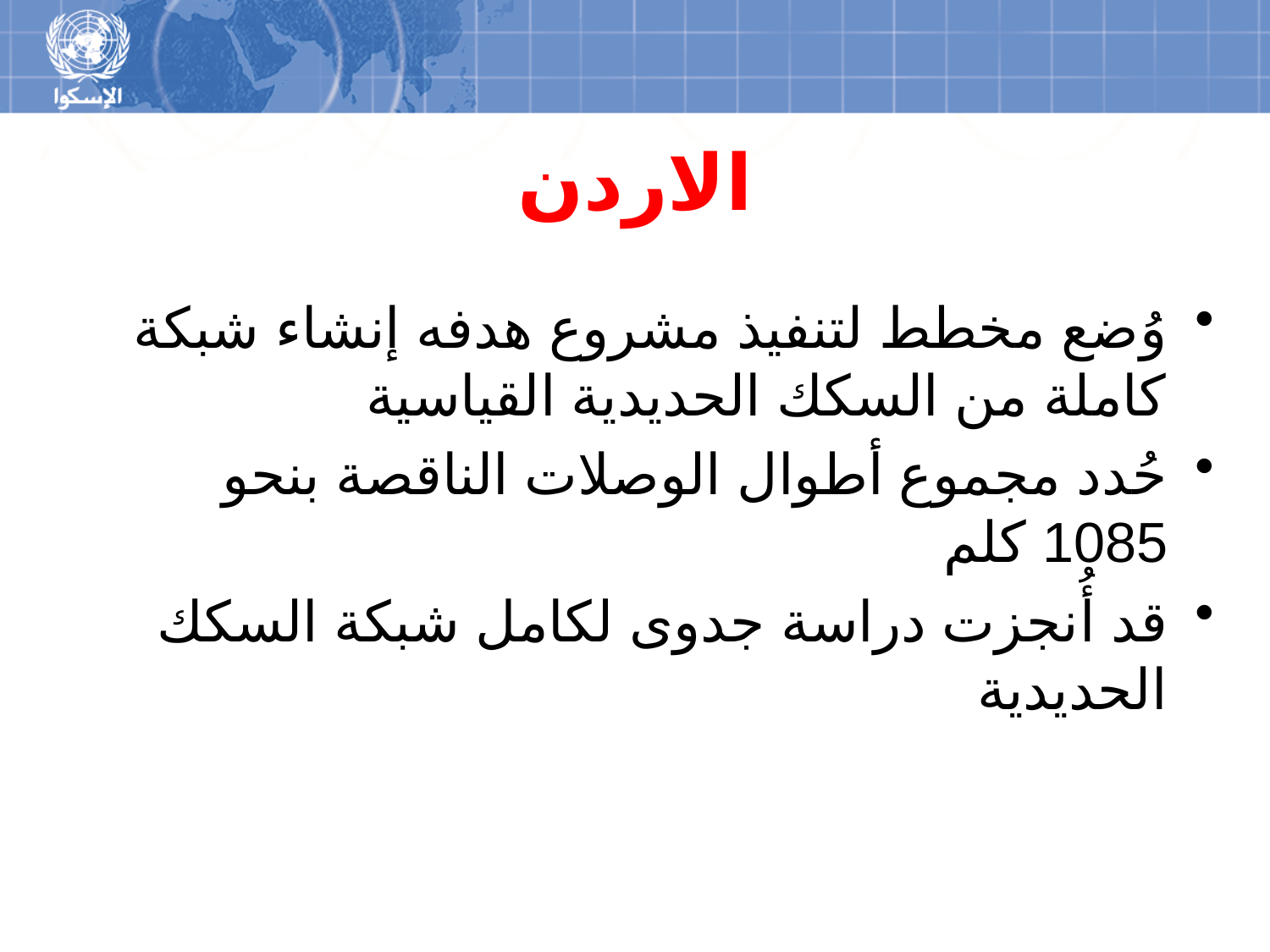

# الاردن
وُضع مخطط لتنفيذ مشروع هدفه إنشاء شبكة كاملة من السكك الحديدية القياسية
حُدد مجموع أطوال الوصلات الناقصة بنحو 1085 كلم
قد أُنجزت دراسة جدوى لكامل شبكة السكك الحديدية